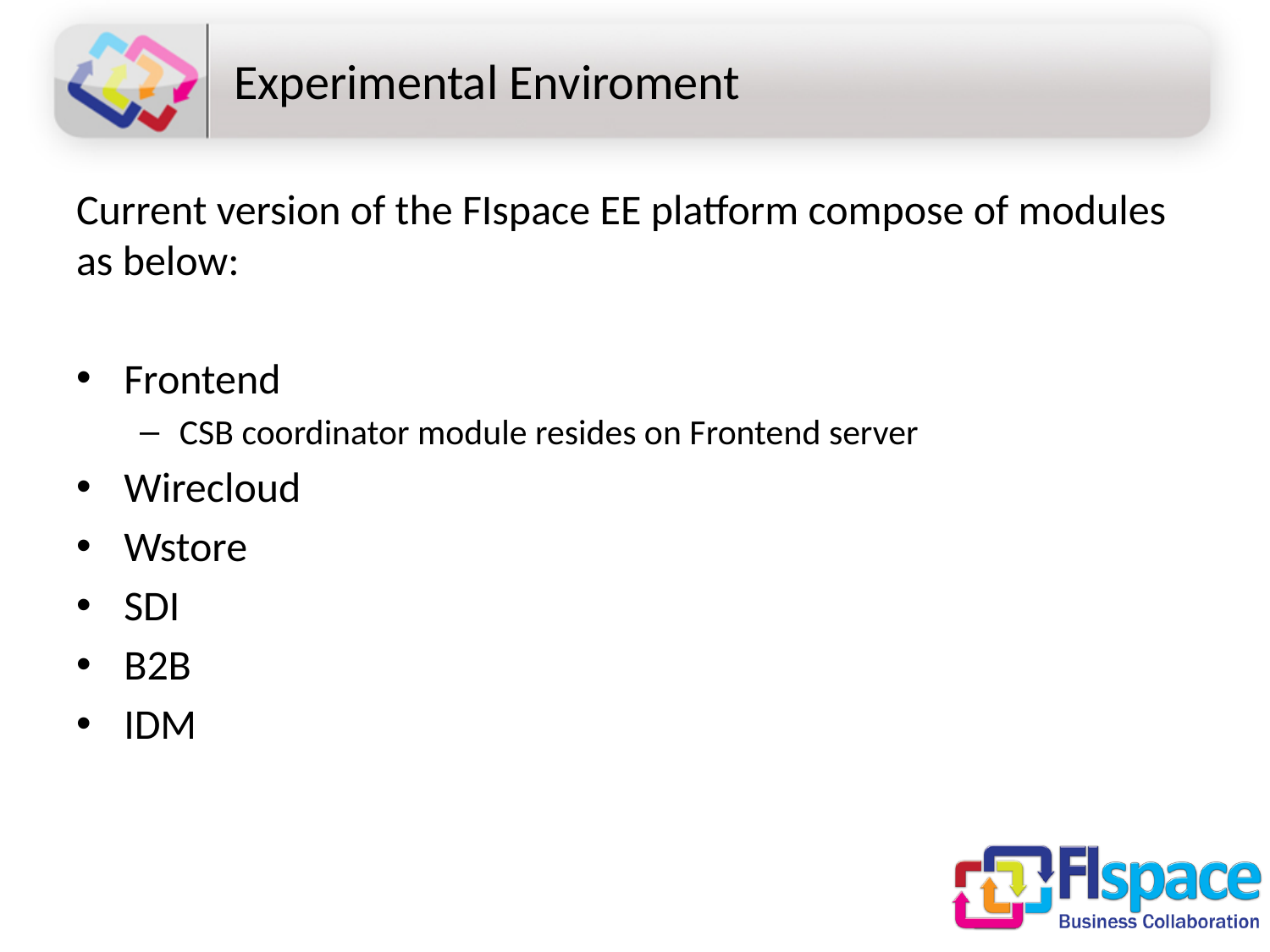

# Experimental Enviroment
Current version of the FIspace EE platform compose of modules as below:

Frontend
CSB coordinator module resides on Frontend server
Wirecloud
Wstore
SDI
B2B
IDM